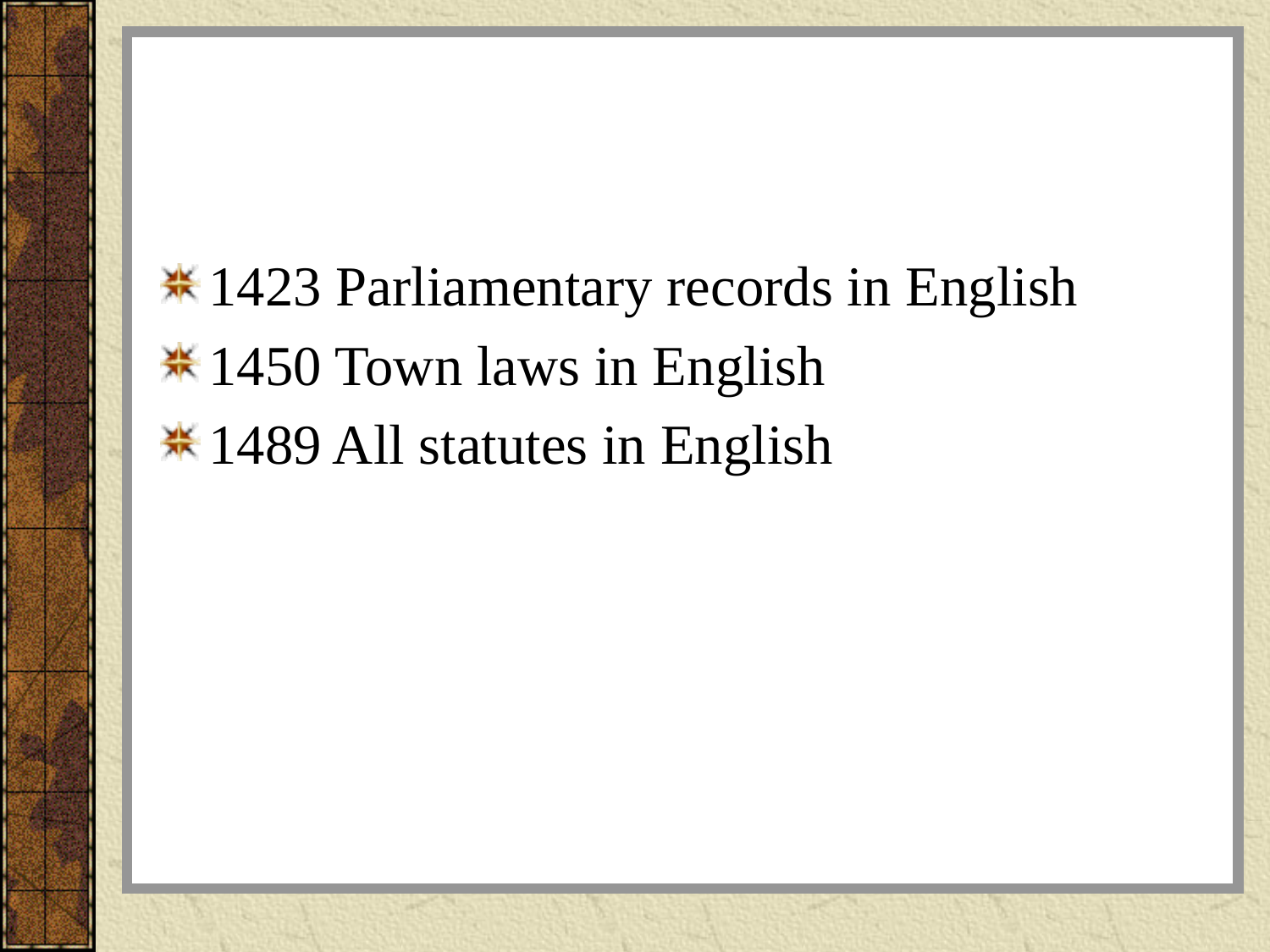

#
1423 Parliamentary records in English
1450 Town laws in English
1489 All statutes in English